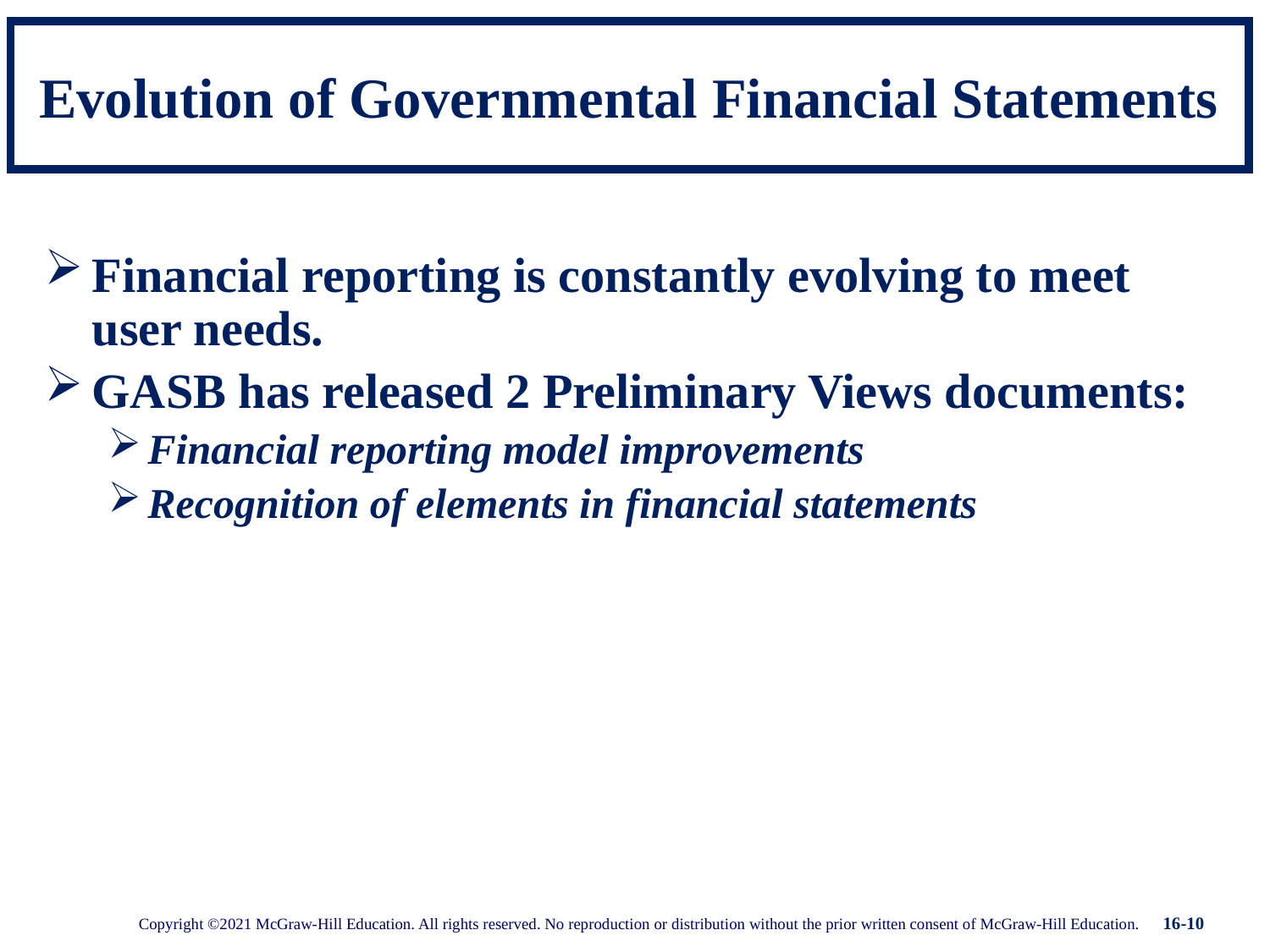

# Evolution of Governmental Financial Statements
Financial reporting is constantly evolving to meet user needs.
GASB has released 2 Preliminary Views documents:
Financial reporting model improvements
Recognition of elements in financial statements

16-10
Copyright ©2021 McGraw-Hill Education. All rights reserved. No reproduction or distribution without the prior written consent of McGraw-Hill Education.